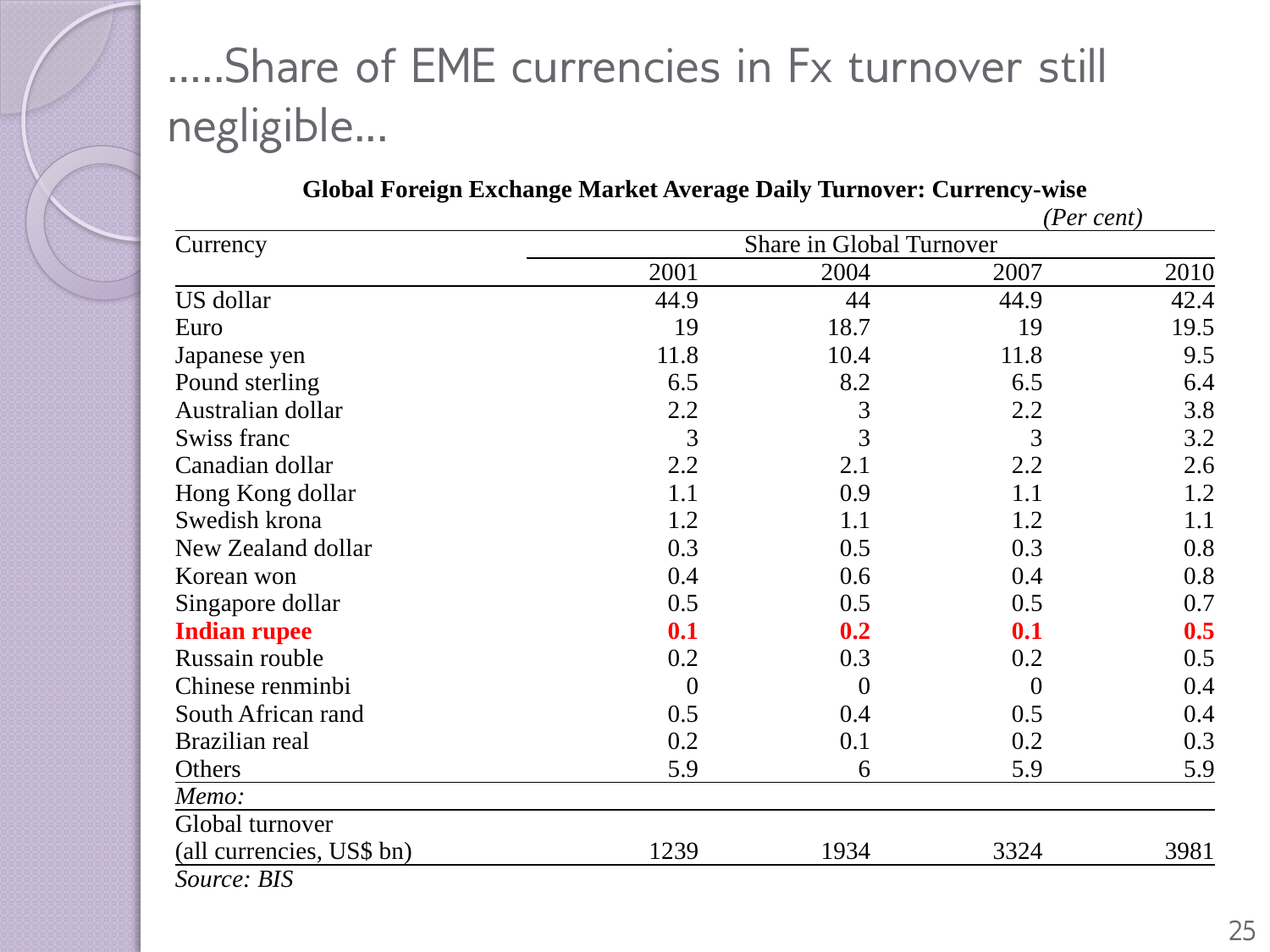

# …..Share of EME currencies in Fx turnover still negligible...
| Global Foreign Exchange Market Average Daily Turnover: Currency-wise |  |  |  |  |
| --- | --- | --- | --- | --- |
|  |  |  |  | (Per cent) |
| Currency | Share in Global Turnover |  |  |  |
|  | 2001 | 2004 | 2007 | 2010 |
| US dollar | 44.9 | 44 | 44.9 | 42.4 |
| Euro | 19 | 18.7 | 19 | 19.5 |
| Japanese yen | 11.8 | 10.4 | 11.8 | 9.5 |
| Pound sterling | 6.5 | 8.2 | 6.5 | 6.4 |
| Australian dollar | 2.2 | 3 | 2.2 | 3.8 |
| Swiss franc | 3 | 3 | 3 | 3.2 |
| Canadian dollar | 2.2 | 2.1 | 2.2 | 2.6 |
| Hong Kong dollar | 1.1 | 0.9 | 1.1 | 1.2 |
| Swedish krona | 1.2 | 1.1 | 1.2 | 1.1 |
| New Zealand dollar | 0.3 | 0.5 | 0.3 | 0.8 |
| Korean won | 0.4 | 0.6 | 0.4 | 0.8 |
| Singapore dollar | 0.5 | 0.5 | 0.5 | 0.7 |
| Indian rupee | 0.1 | 0.2 | 0.1 | 0.5 |
| Russain rouble | 0.2 | 0.3 | 0.2 | 0.5 |
| Chinese renminbi | 0 | 0 | 0 | 0.4 |
| South African rand | 0.5 | 0.4 | 0.5 | 0.4 |
| Brazilian real | 0.2 | 0.1 | 0.2 | 0.3 |
| Others | 5.9 | 6 | 5.9 | 5.9 |
| Memo: |  |  |  |  |
| Global turnover (all currencies, US$ bn) | 1239 | 1934 | 3324 | 3981 |
| Source: BIS |  |  |  |  |
25